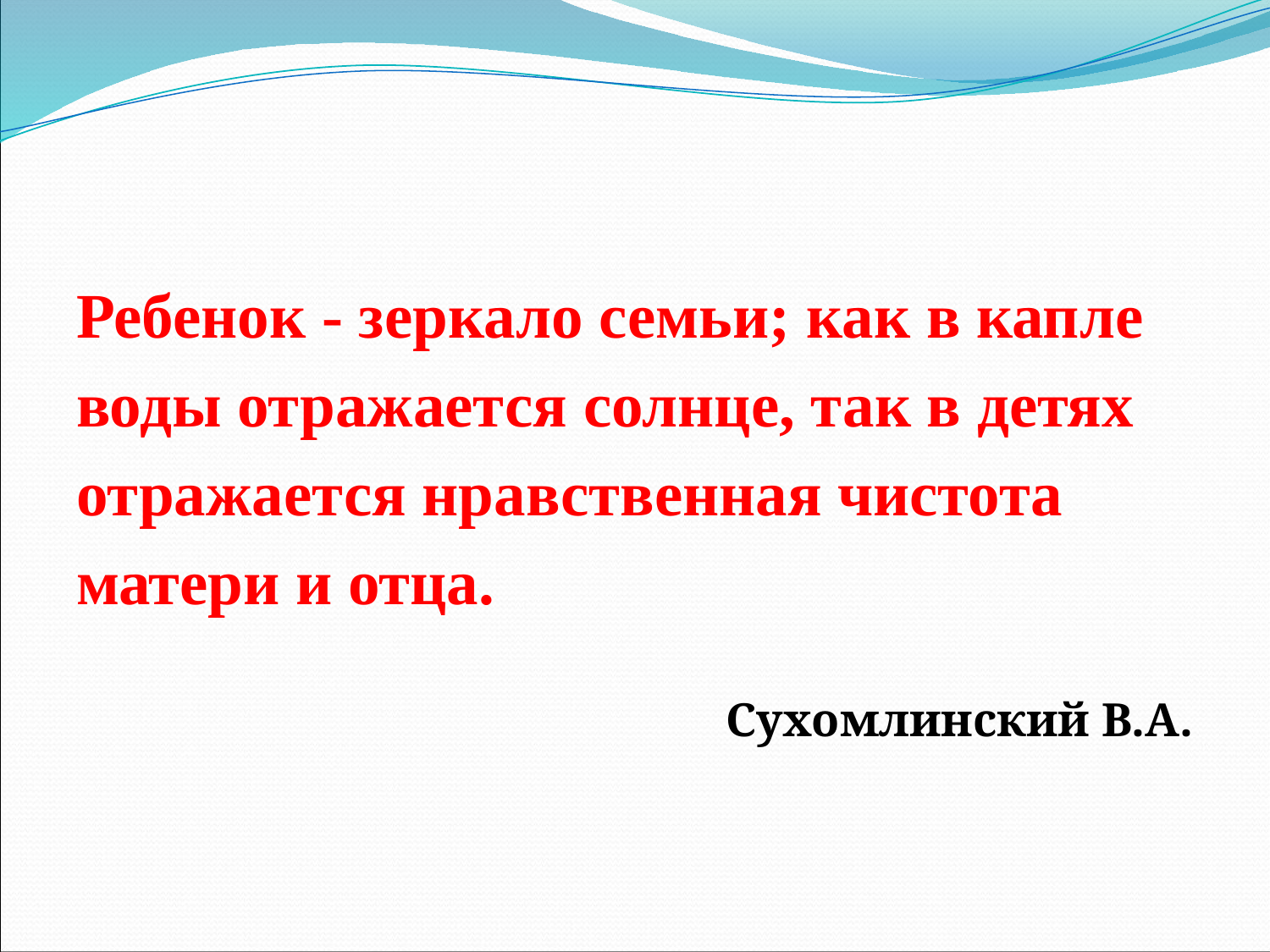

#
Ребенок - зеркало семьи; как в капле
воды отражается солнце, так в детях
отражается нравственная чистота
матери и отца.

Сухомлинский В.А.